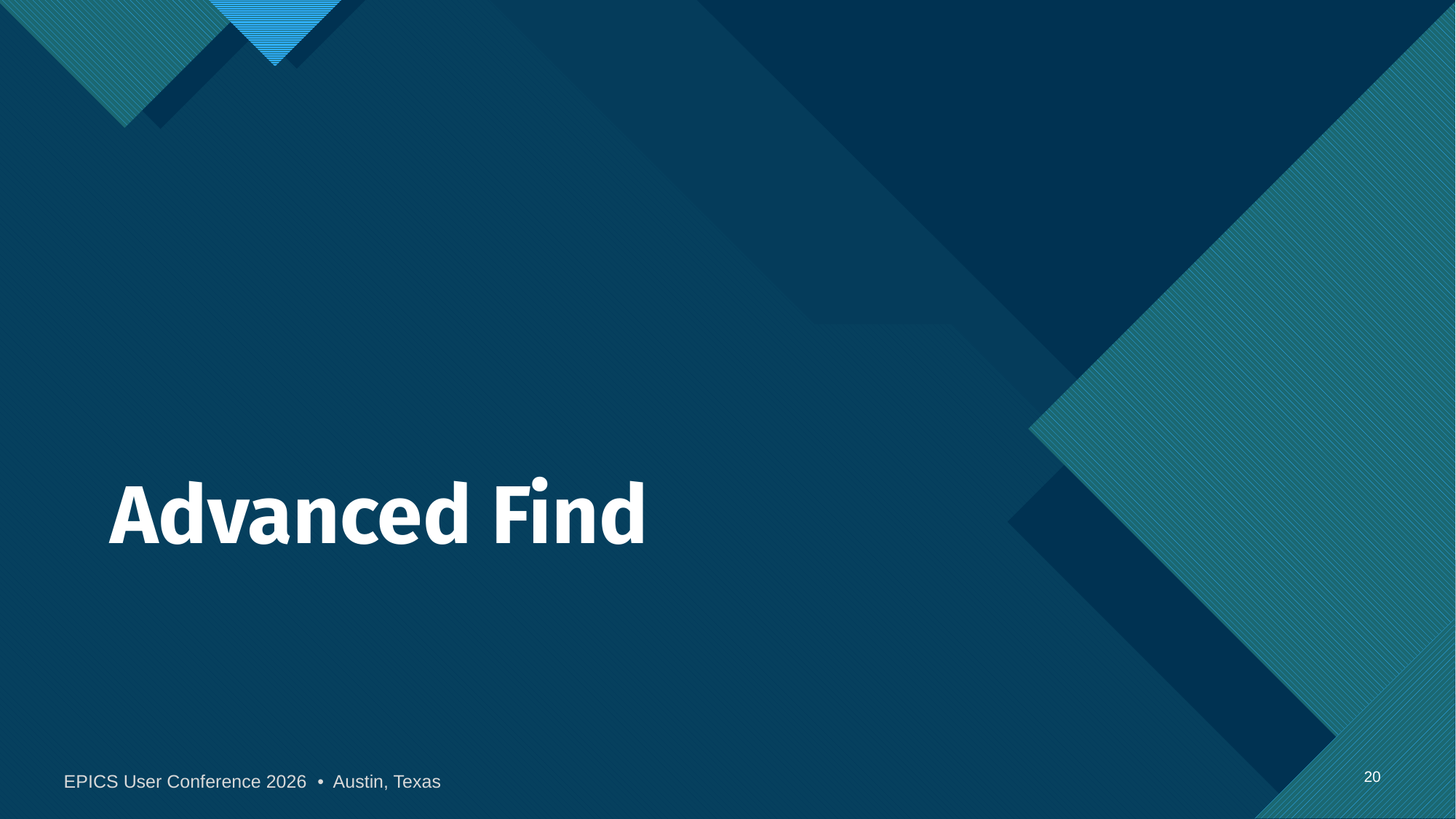

# Advanced Find

20
EPICS User Conference 2026  •  Austin, Texas